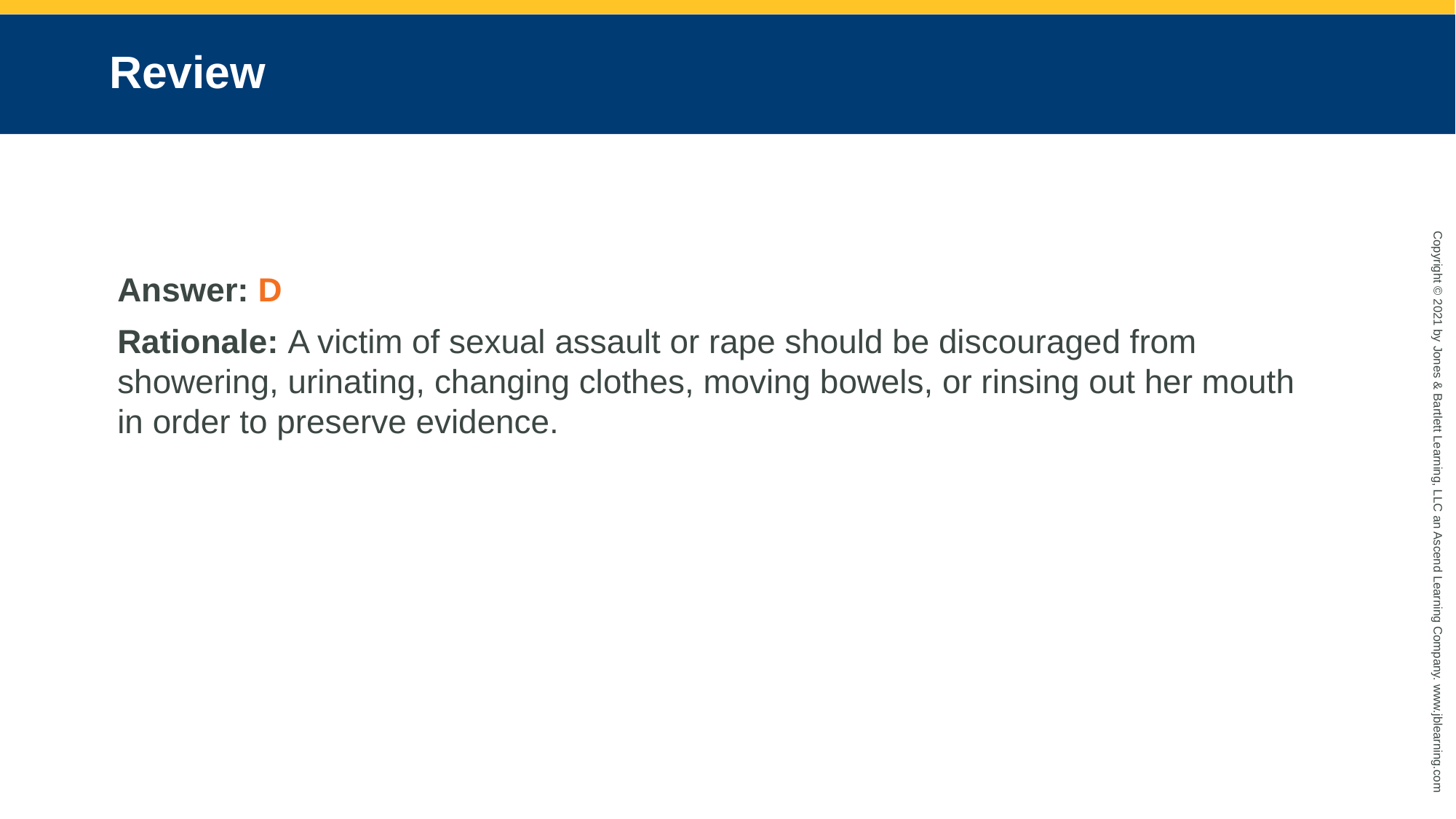

# Review
Answer: D
Rationale: A victim of sexual assault or rape should be discouraged from showering, urinating, changing clothes, moving bowels, or rinsing out her mouth in order to preserve evidence.